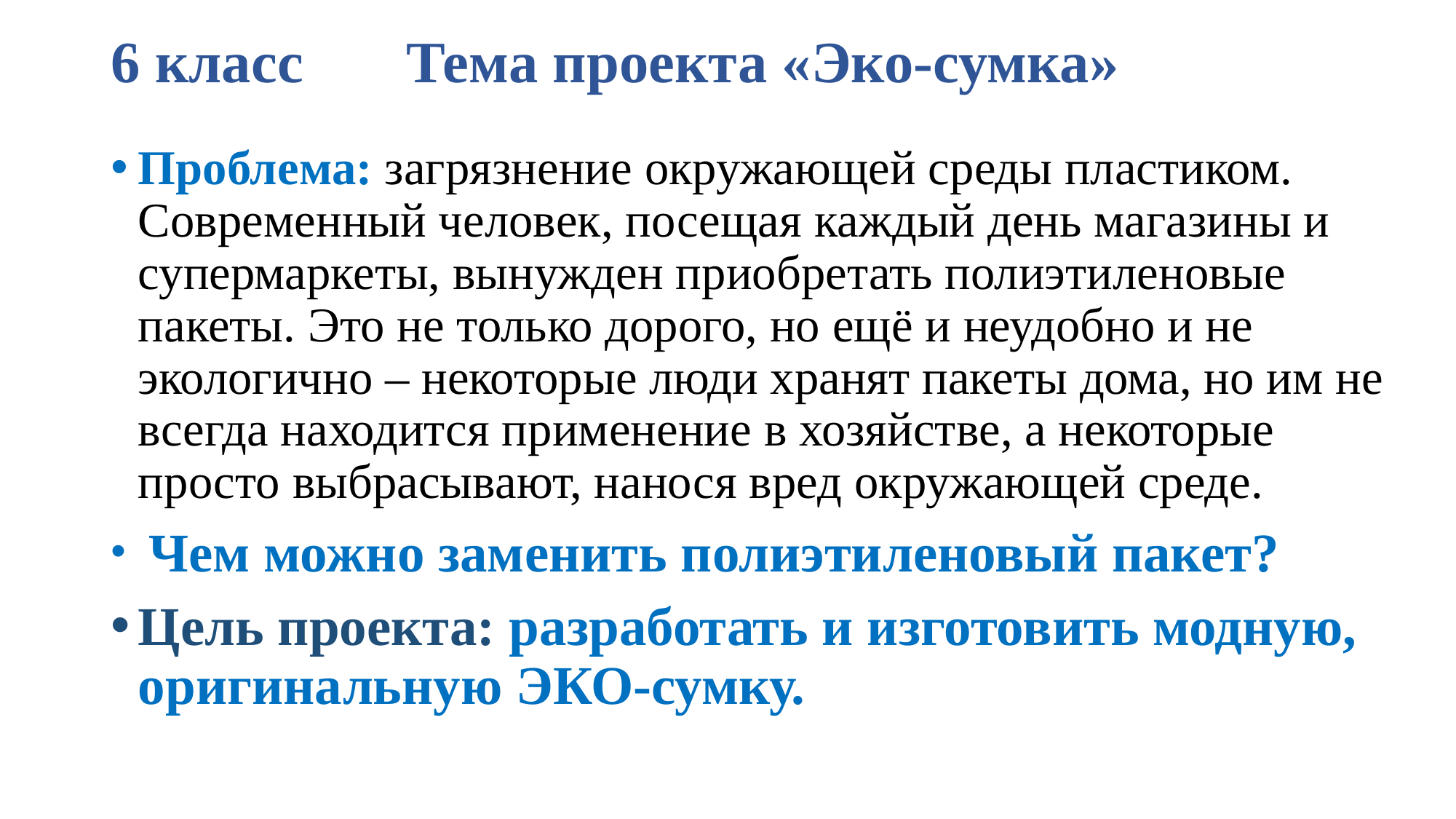

# 6 класс       Тема проекта «Эко-сумка»
Проблема: загрязнение окружающей среды пластиком. Современный человек, посещая каждый день магазины и супермаркеты, вынужден приобретать полиэтиленовые пакеты. Это не только дорого, но ещё и неудобно и не экологично – некоторые люди хранят пакеты дома, но им не всегда находится применение в хозяйстве, а некоторые просто выбрасывают, нанося вред окружающей среде.
 Чем можно заменить полиэтиленовый пакет?
Цель проекта: разработать и изготовить модную, оригинальную ЭКО-сумку.